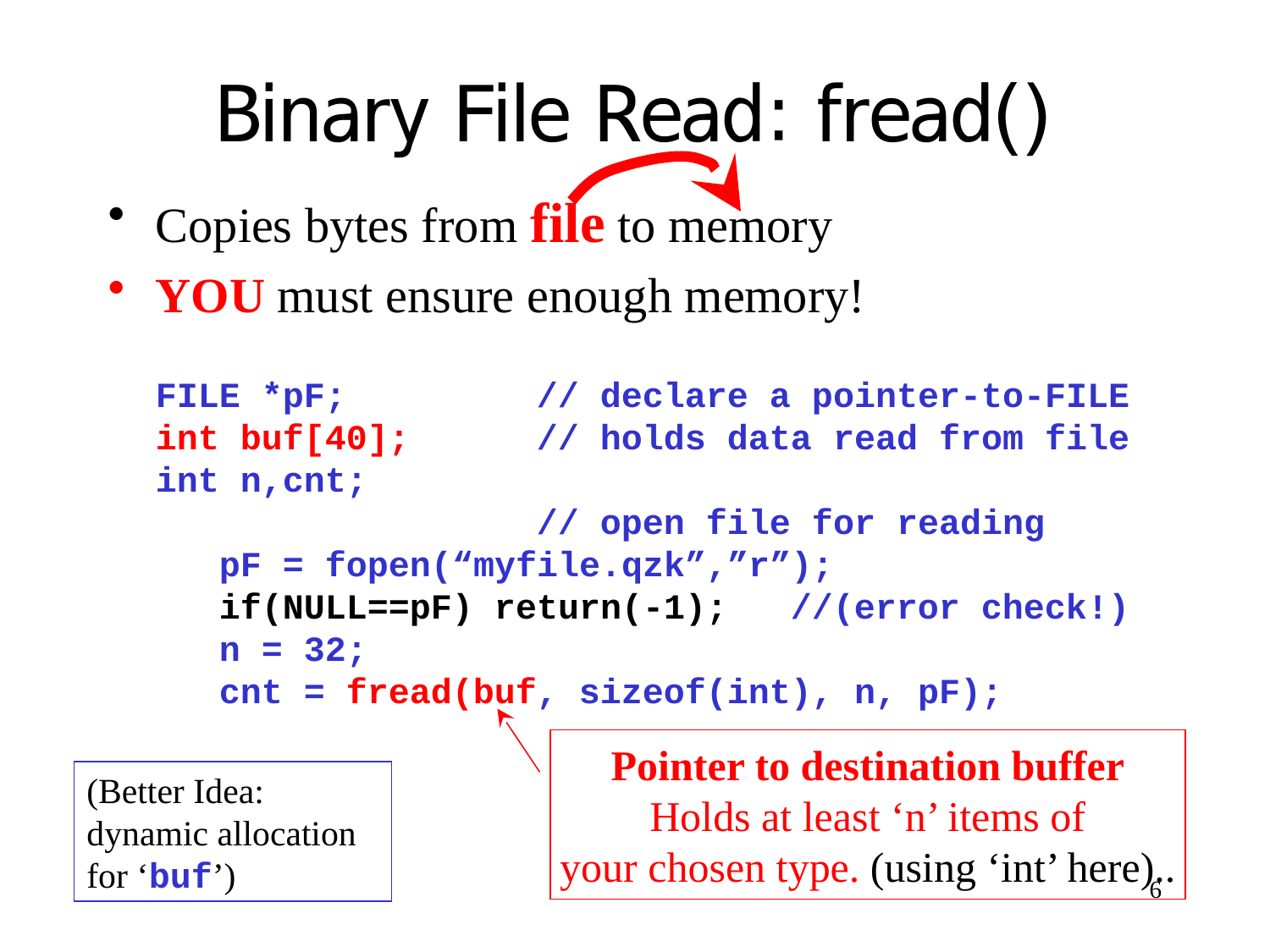

# Binary File Read: fread()

Copies bytes from file to memory
YOU must ensure enough memory!
FILE *pF;		// declare a pointer-to-FILE int buf[40];	// holds data read from file
int n,cnt;
			// open file for reading
   pF = fopen(“myfile.qzk”,”r”);
   if(NULL==pF) return(-1);	//(error check!)
   n = 32;
   cnt = fread(buf, sizeof(int), n, pF);

Pointer to destination buffer
Holds at least ‘n’ items of
your chosen type. (using ‘int’ here)..
(Better Idea: dynamic allocation for ‘buf’)
6